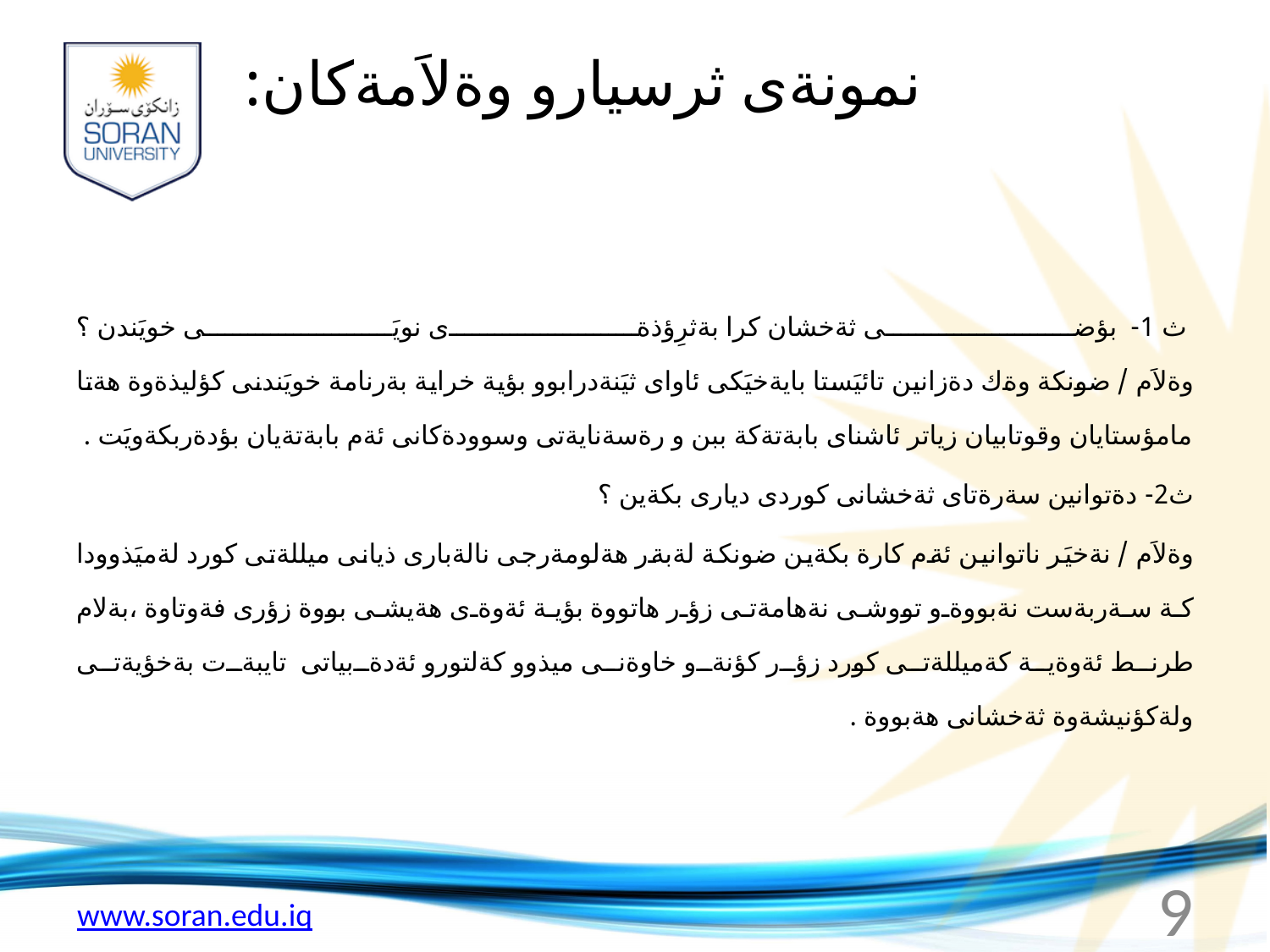

# نمونةى ثرسيارو وةلاَمةكان:

 ث 1-  بؤضى ثةخشان كرا بةثرِؤذةى نويَى خويَندن ؟
وةلاَم / ضونكة وةك دةزانين تائيَستا بايةخيَكى ئاواى ثيَنةدرابوو بؤية خراية بةرنامة خويَندنى كؤليذةوة هةتا مامؤستايان وقوتابيان زياتر ئاشناى بابةتةكة ببن و رةسةنايةتى وسوودةكانى ئةم بابةتةيان بؤدةربكةويَت .
ث2- دةتوانين سةرةتاى ثةخشانى كوردى ديارى بكةين ؟
وةلاَم / نةخيَر ناتوانين ئةم كارة بكةين ضونكة لةبةر هةلومةرجى نالةبارى ذيانى ميللةتى كورد لةميَذوودا كة سةربةست نةبووةو تووشى نةهامةتى زؤر هاتووة بؤية ئةوةى هةيشى بووة زؤرى فةوتاوة ،بةلام طرنط ئةوةية كةميللةتى كورد زؤر كؤنةو خاوةنى ميذوو كةلتورو ئةدةبياتى  تايبةت بةخؤيةتى ولةكؤنيشةوة ثةخشانى هةبووة .

9